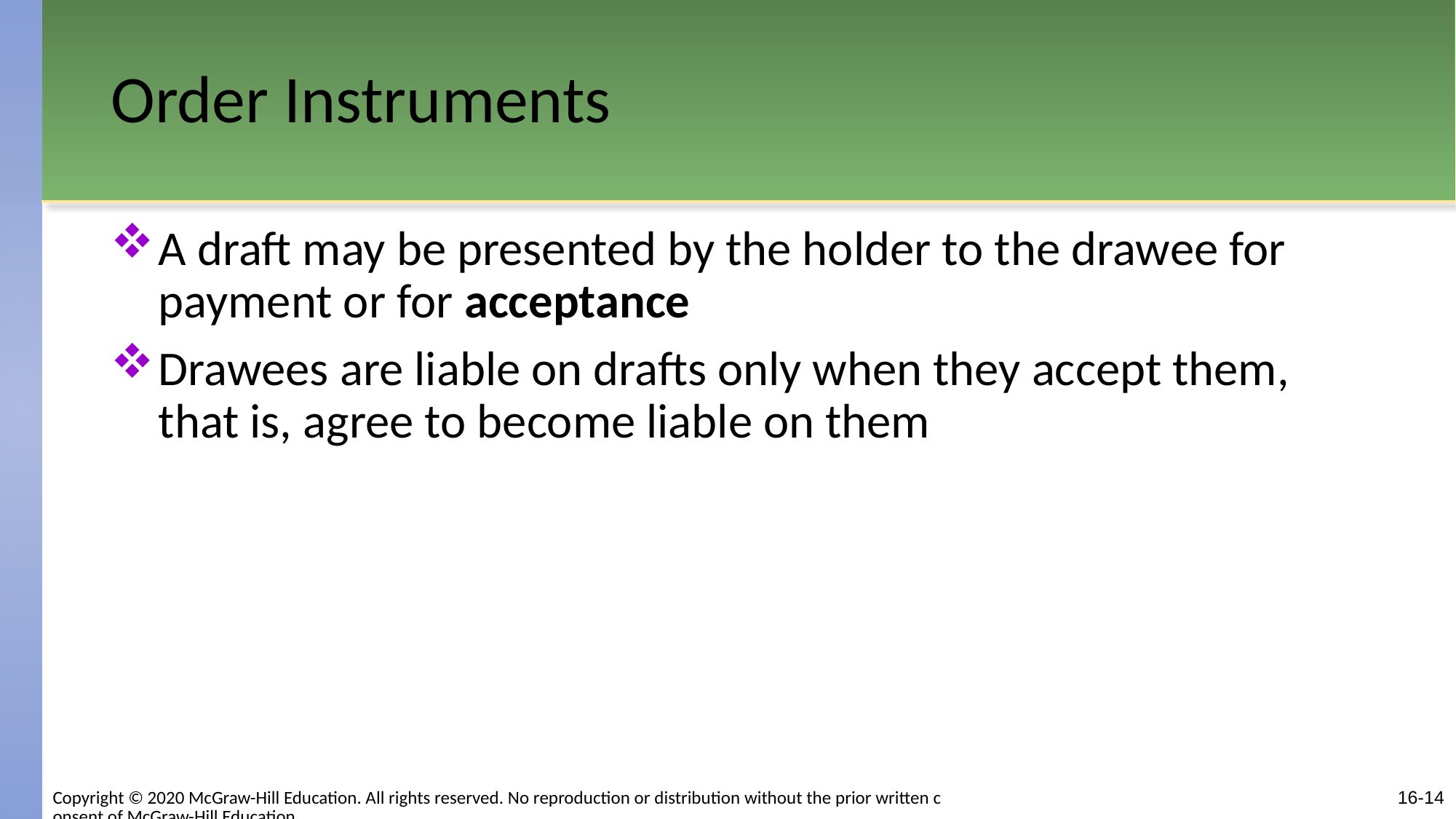

# Order Instruments
A draft may be presented by the holder to the drawee for payment or for acceptance
Drawees are liable on drafts only when they accept them, that is, agree to become liable on them
Copyright © 2020 McGraw-Hill Education. All rights reserved. No reproduction or distribution without the prior written consent of McGraw-Hill Education.
16-14